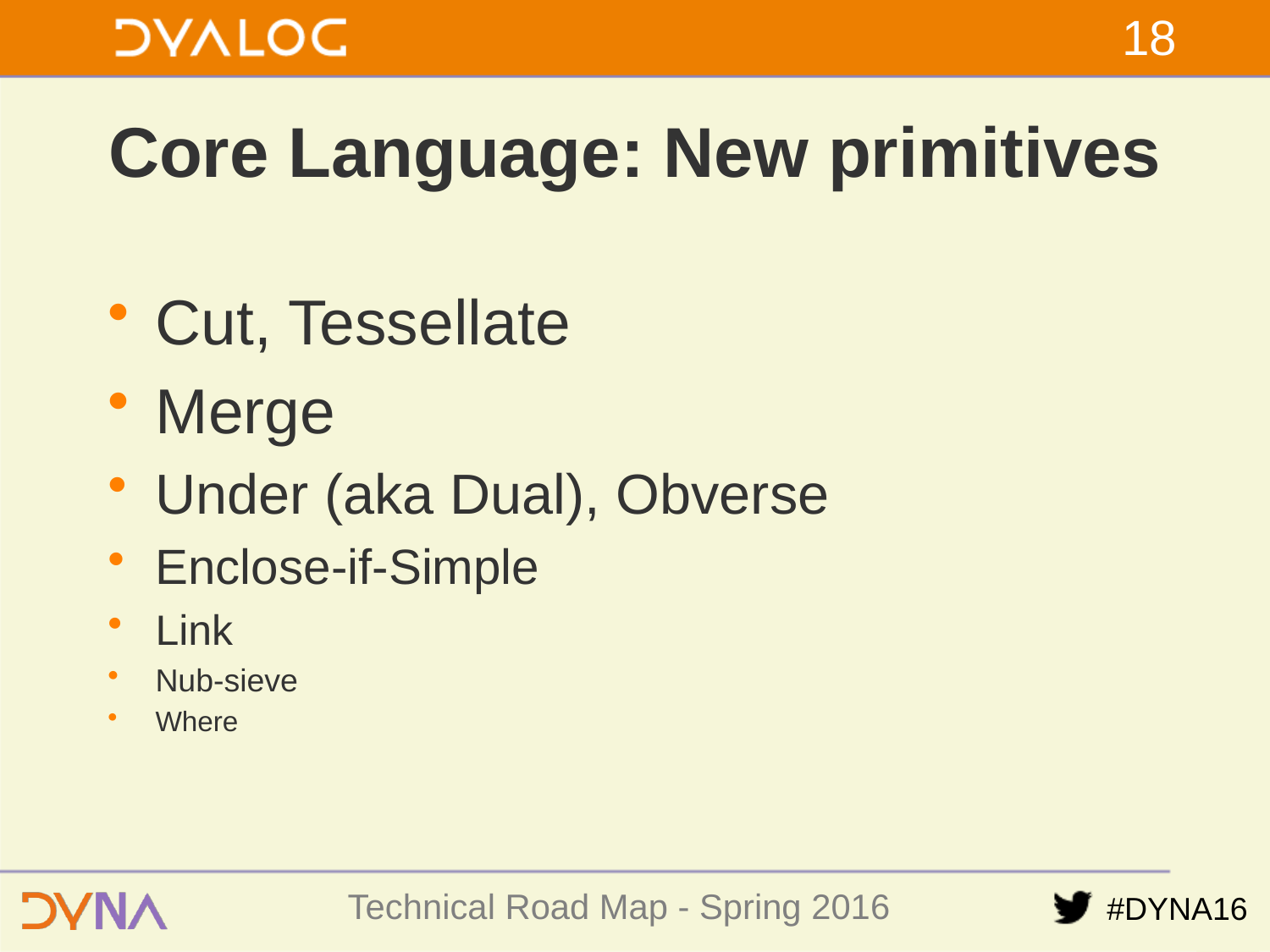

18
# Core Language: New primitives
Cut, Tessellate
Merge
Under (aka Dual), Obverse
Enclose-if-Simple
Link
Nub-sieve
Where
Technical Road Map - Spring 2016